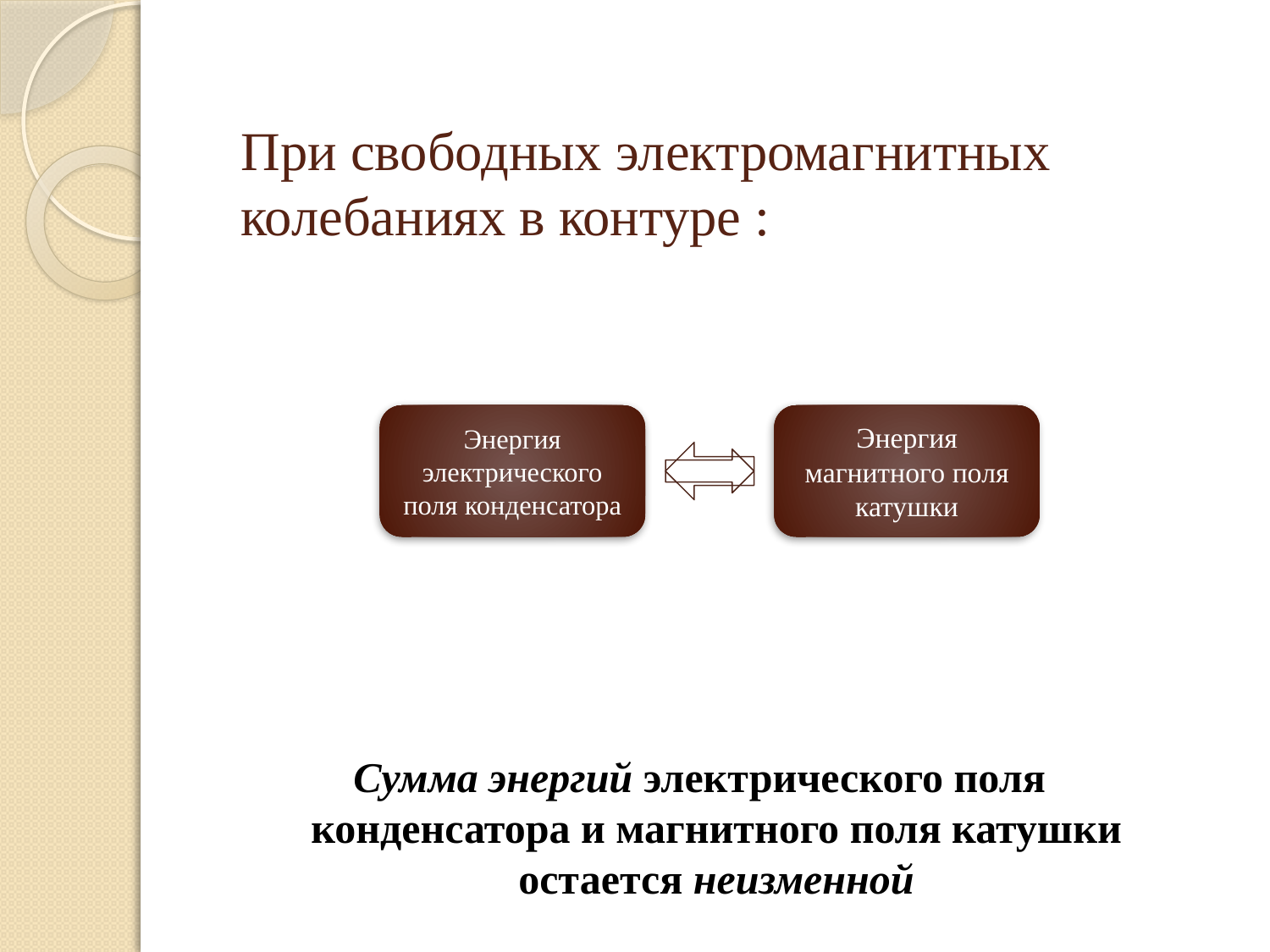

# При свободных электромагнитных колебаниях в контуре :
Энергия электрического поля конденсатора
Энергия магнитного поля катушки
Сумма энергий электрического поля конденсатора и магнитного поля катушки остается неизменной